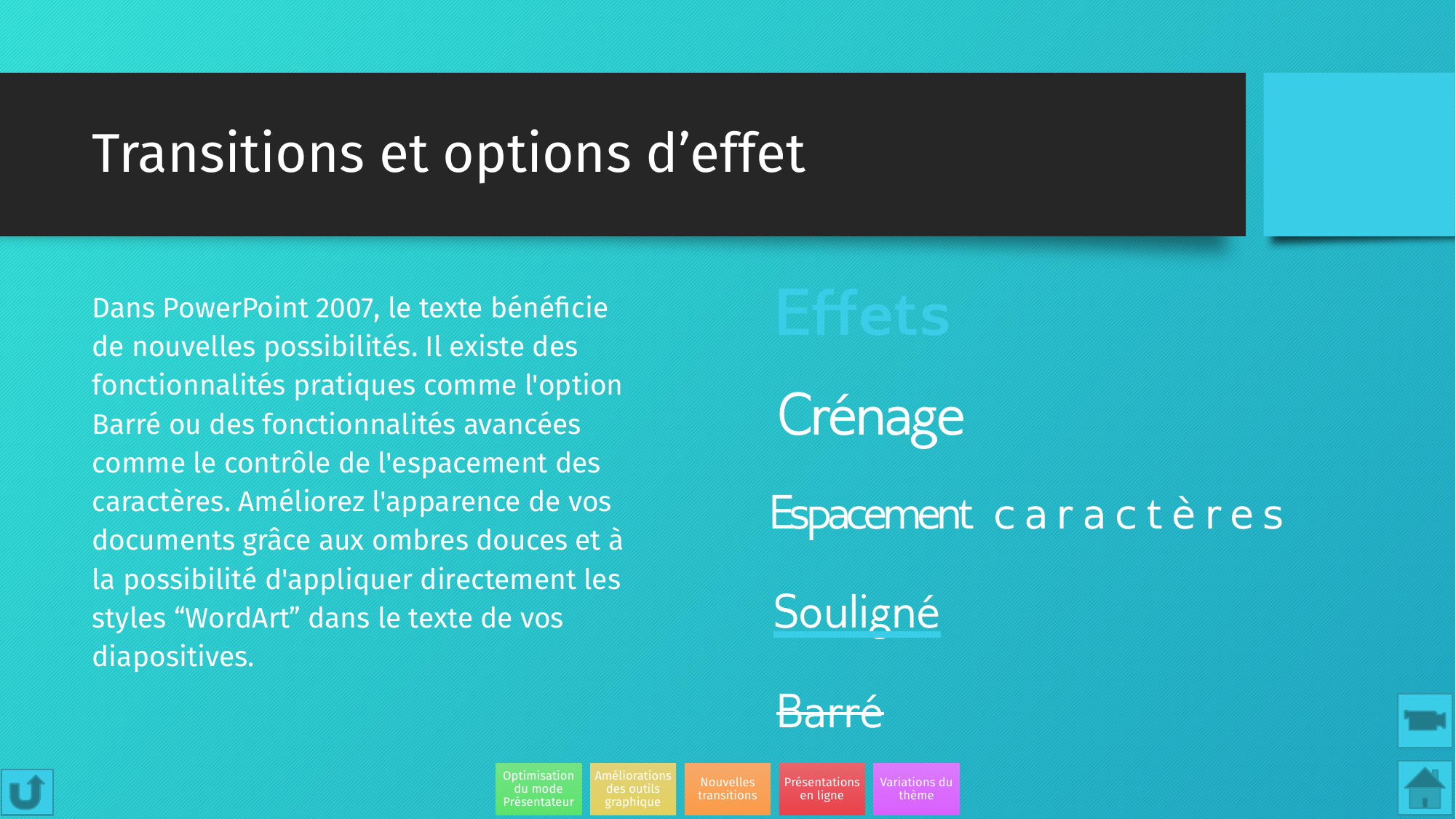

# Transitions et options d’effet
Effets
Dans PowerPoint 2007, le texte bénéficie de nouvelles possibilités. Il existe des fonctionnalités pratiques comme l'option Barré ou des fonctionnalités avancées comme le contrôle de l'espacement des caractères. Améliorez l'apparence de vos documents grâce aux ombres douces et à la possibilité d'appliquer directement les styles “WordArt” dans le texte de vos diapositives.
Crénage
Espacement caractères
Souligné
Barré